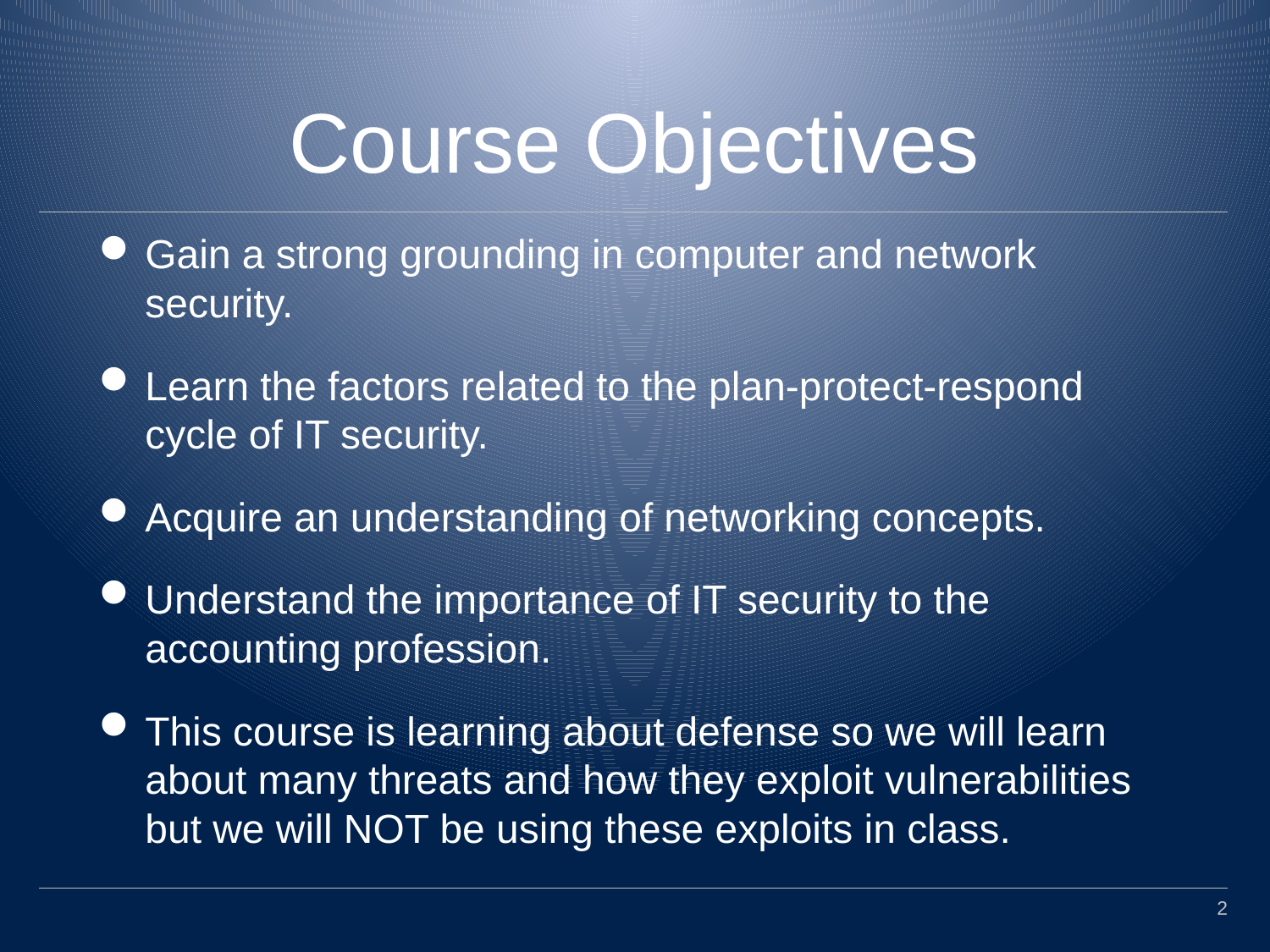

# Course Objectives
Gain a strong grounding in computer and network security.
Learn the factors related to the plan-protect-respond cycle of IT security.
Acquire an understanding of networking concepts.
Understand the importance of IT security to the accounting profession.
This course is learning about defense so we will learn about many threats and how they exploit vulnerabilities but we will NOT be using these exploits in class.
2